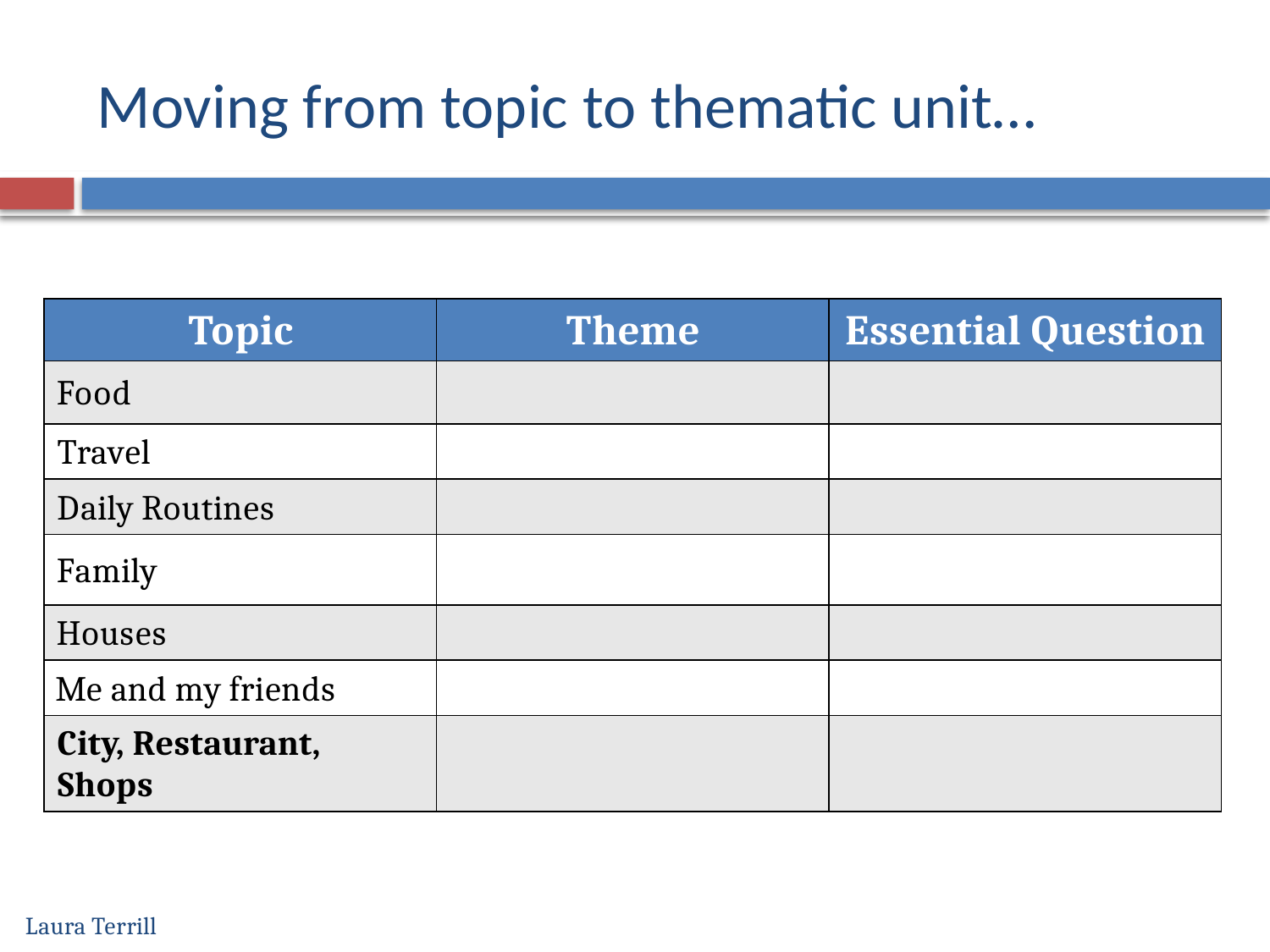

# Moving from topic to thematic unit…
| Topic | Theme | Essential Question |
| --- | --- | --- |
| Food |  |  |
| Travel |  |  |
| Daily Routines |  |  |
| Family |  |  |
| Houses |  |  |
| Me and my friends |  |  |
| City, Restaurant, Shops |  |  |
Laura Terrill